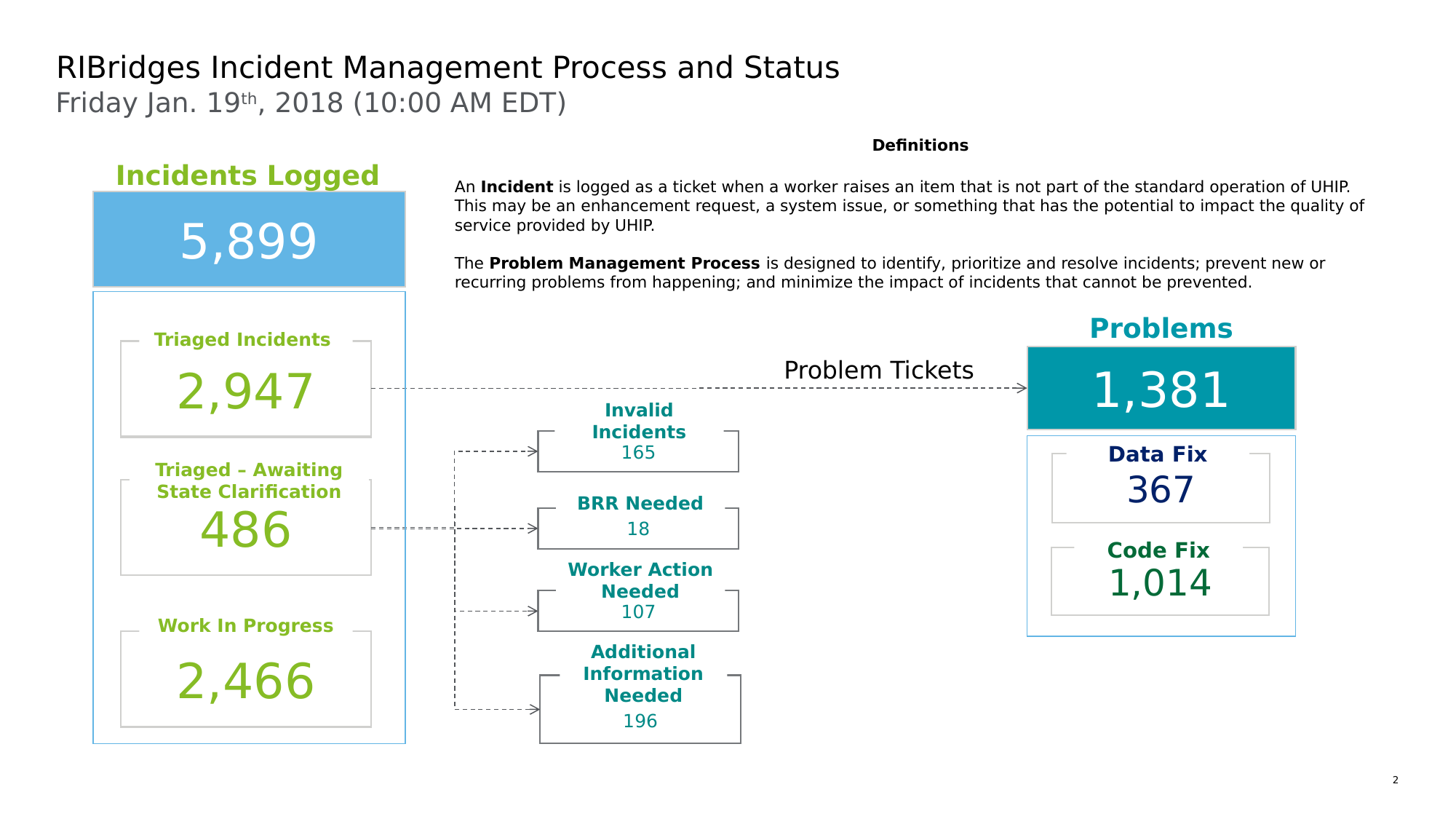

# RIBridges Incident Management Process and Status
Friday Jan. 19th, 2018 (10:00 AM EDT)
Definitions

An Incident is logged as a ticket when a worker raises an item that is not part of the standard operation of UHIP. This may be an enhancement request, a system issue, or something that has the potential to impact the quality of service provided by UHIP.

The Problem Management Process is designed to identify, prioritize and resolve incidents; prevent new or recurring problems from happening; and minimize the impact of incidents that cannot be prevented.
Incidents Logged
5,899

Problems
Triaged Incidents

2,947
1,381
Problem Tickets
Invalid Incidents
165

Data Fix
367
Triaged – Awaiting State Clarification
486
BRR Needed
18
Code Fix
1,014
Worker Action Needed
107
Work In Progress
2,466
Additional Information Needed

196